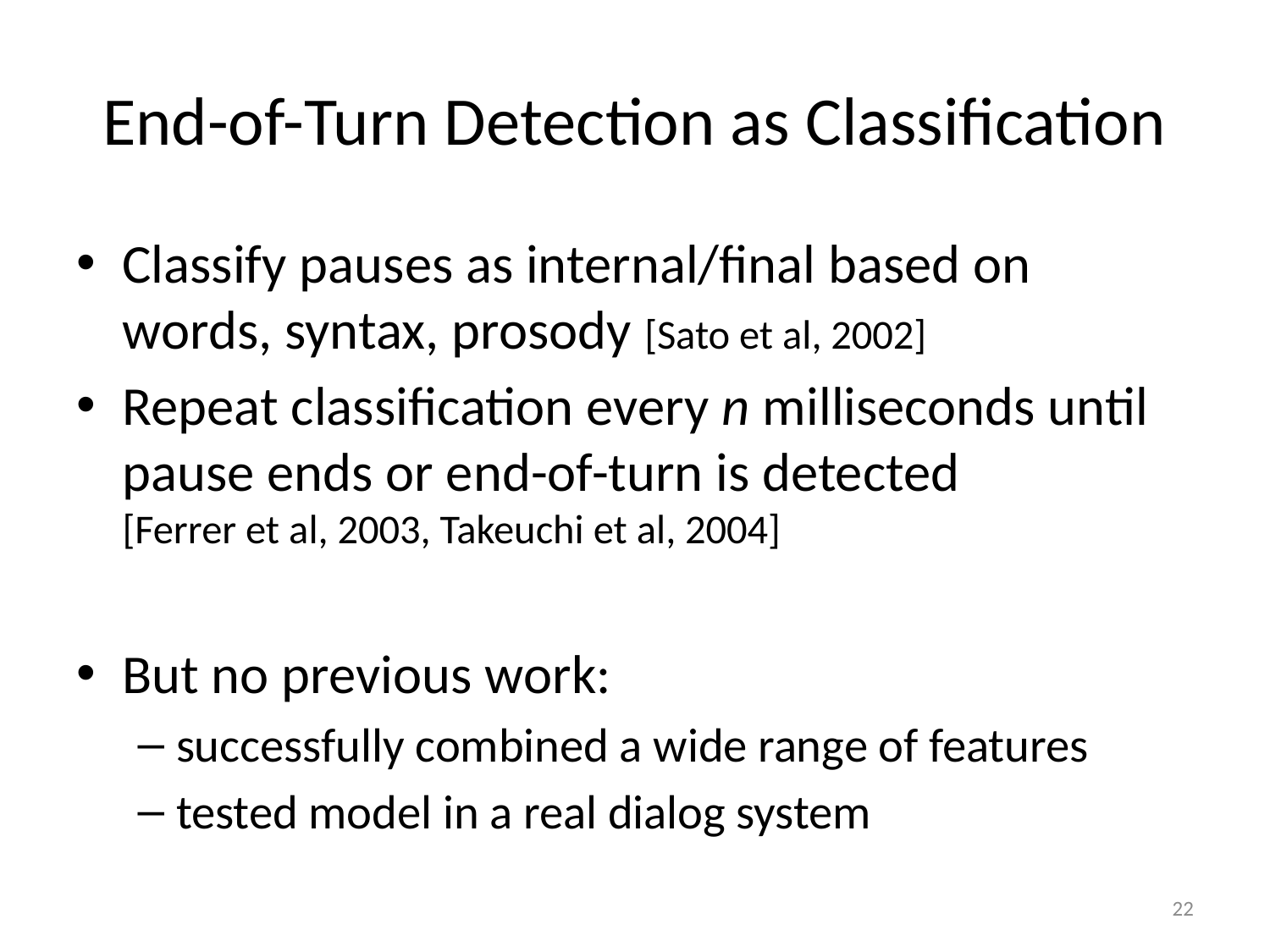

# End-of-Turn Detection as Classification
Classify pauses as internal/final based on words, syntax, prosody [Sato et al, 2002]
Repeat classification every n milliseconds until pause ends or end-of-turn is detected
[Ferrer et al, 2003, Takeuchi et al, 2004]

But no previous work:
successfully combined a wide range of features
tested model in a real dialog system

22